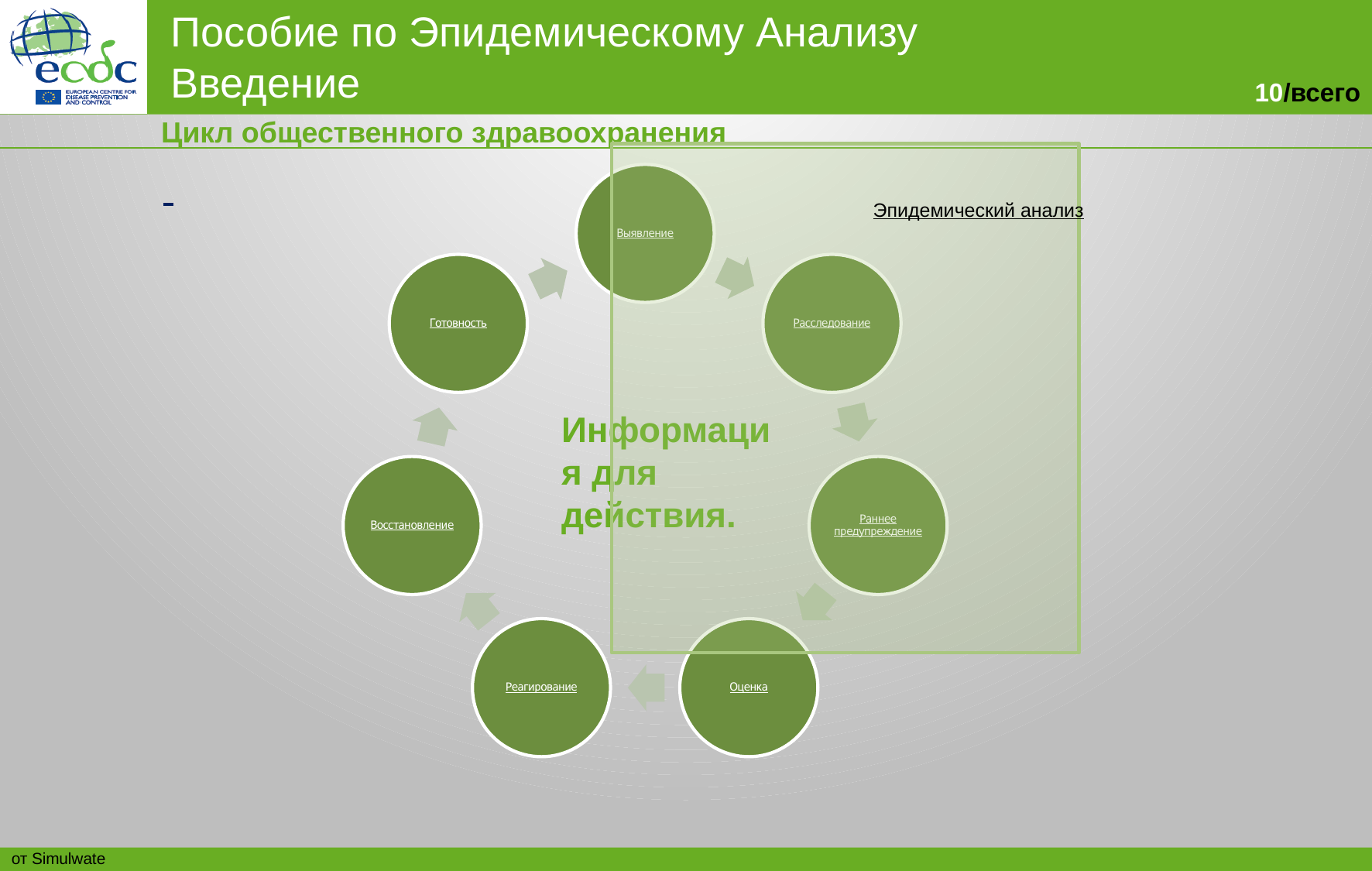

Цикл общественного здравоохранения

Выявление

Расследование

Раннее предупреждение

Оценка

Реагирование

Восстановление

Готовность

Эпидемический анализ
Информация для действия.